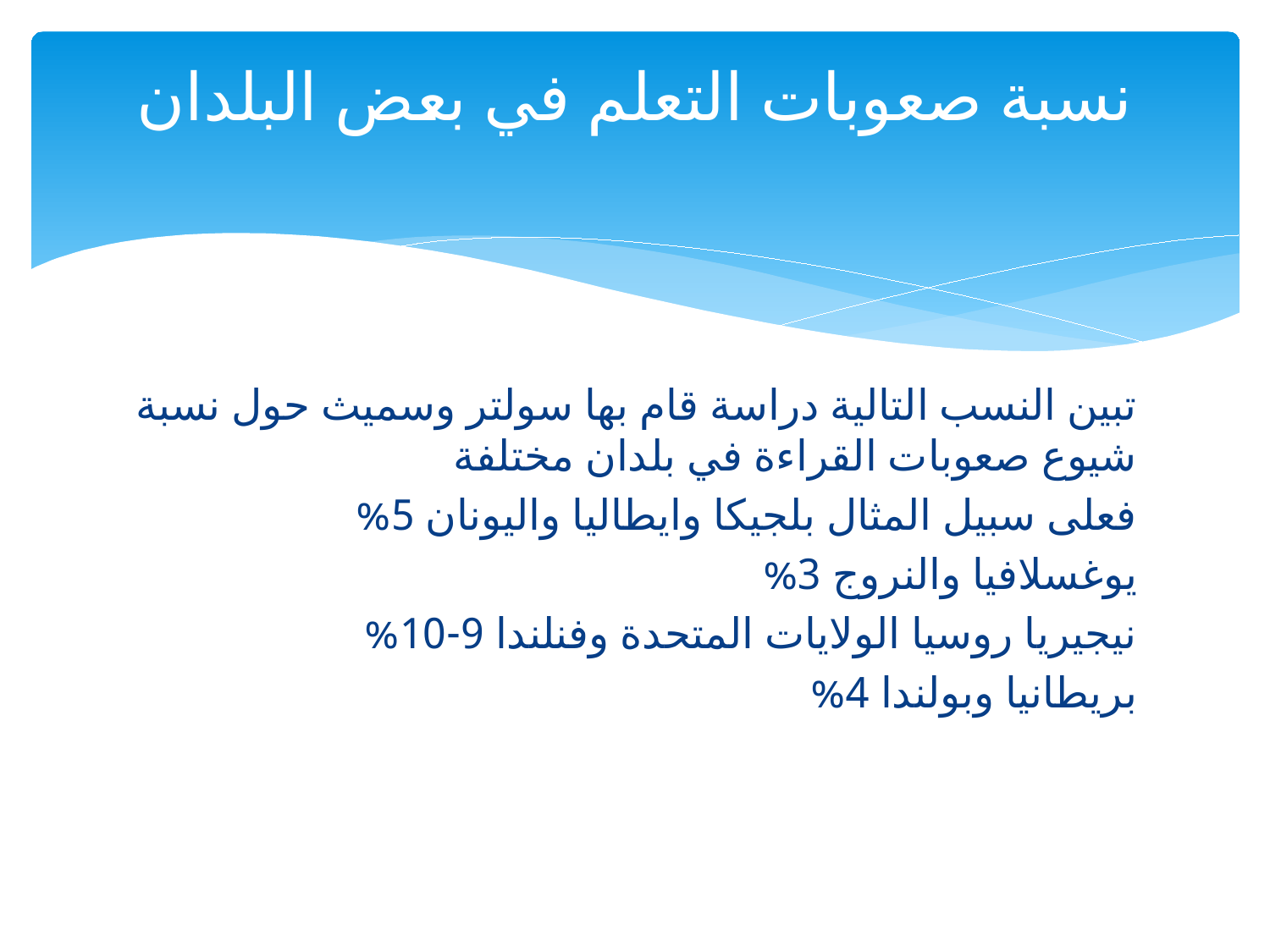

# نسبة صعوبات التعلم في بعض البلدان
تبين النسب التالية دراسة قام بها سولتر وسميث حول نسبة شيوع صعوبات القراءة في بلدان مختلفة
فعلى سبيل المثال بلجيكا وايطاليا واليونان 5%
يوغسلافيا والنروج 3%
نيجيريا روسيا الولايات المتحدة وفنلندا 9-10%
بريطانيا وبولندا 4%